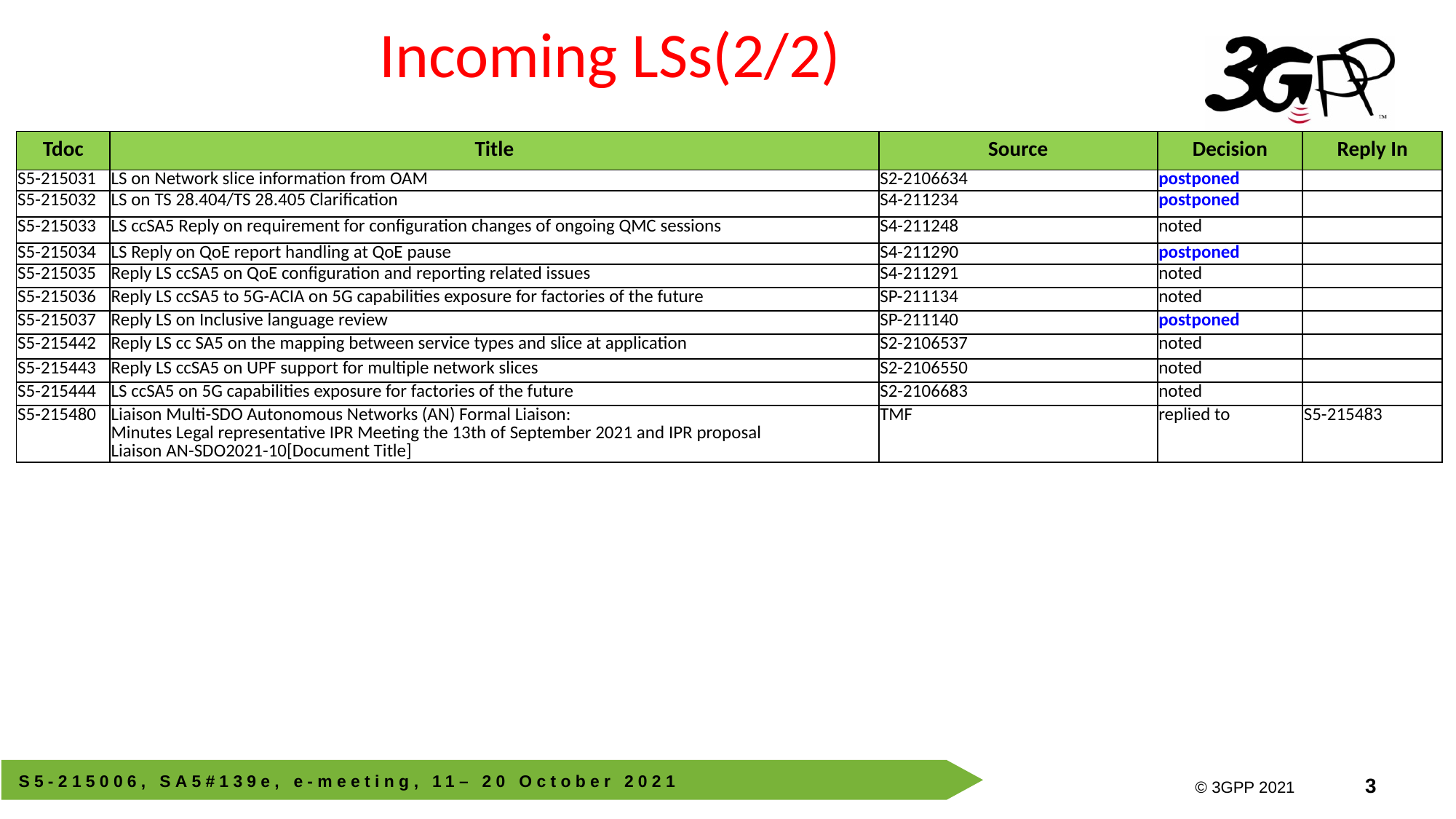

# Incoming LSs(2/2)
| Tdoc | Title | Source | Decision | Reply In |
| --- | --- | --- | --- | --- |
| S5-215031 | LS on Network slice information from OAM | S2-2106634 | postponed |  |
| S5-215032 | LS on TS 28.404/TS 28.405 Clarification | S4-211234 | postponed |  |
| S5-215033 | LS ccSA5 Reply on requirement for configuration changes of ongoing QMC sessions | S4-211248 | noted |  |
| S5-215034 | LS Reply on QoE report handling at QoE pause | S4-211290 | postponed |  |
| S5-215035 | Reply LS ccSA5 on QoE configuration and reporting related issues | S4-211291 | noted |  |
| S5-215036 | Reply LS ccSA5 to 5G-ACIA on 5G capabilities exposure for factories of the future | SP-211134 | noted |  |
| S5-215037 | Reply LS on Inclusive language review | SP-211140 | postponed |  |
| S5-215442 | Reply LS cc SA5 on the mapping between service types and slice at application | S2-2106537 | noted |  |
| S5-215443 | Reply LS ccSA5 on UPF support for multiple network slices | S2-2106550 | noted |  |
| S5-215444 | LS ccSA5 on 5G capabilities exposure for factories of the future | S2-2106683 | noted |  |
| S5-215480 | Liaison Multi-SDO Autonomous Networks (AN) Formal Liaison: Minutes Legal representative IPR Meeting the 13th of September 2021 and IPR proposal Liaison AN-SDO2021-10[Document Title] | TMF | replied to | S5-215483 |